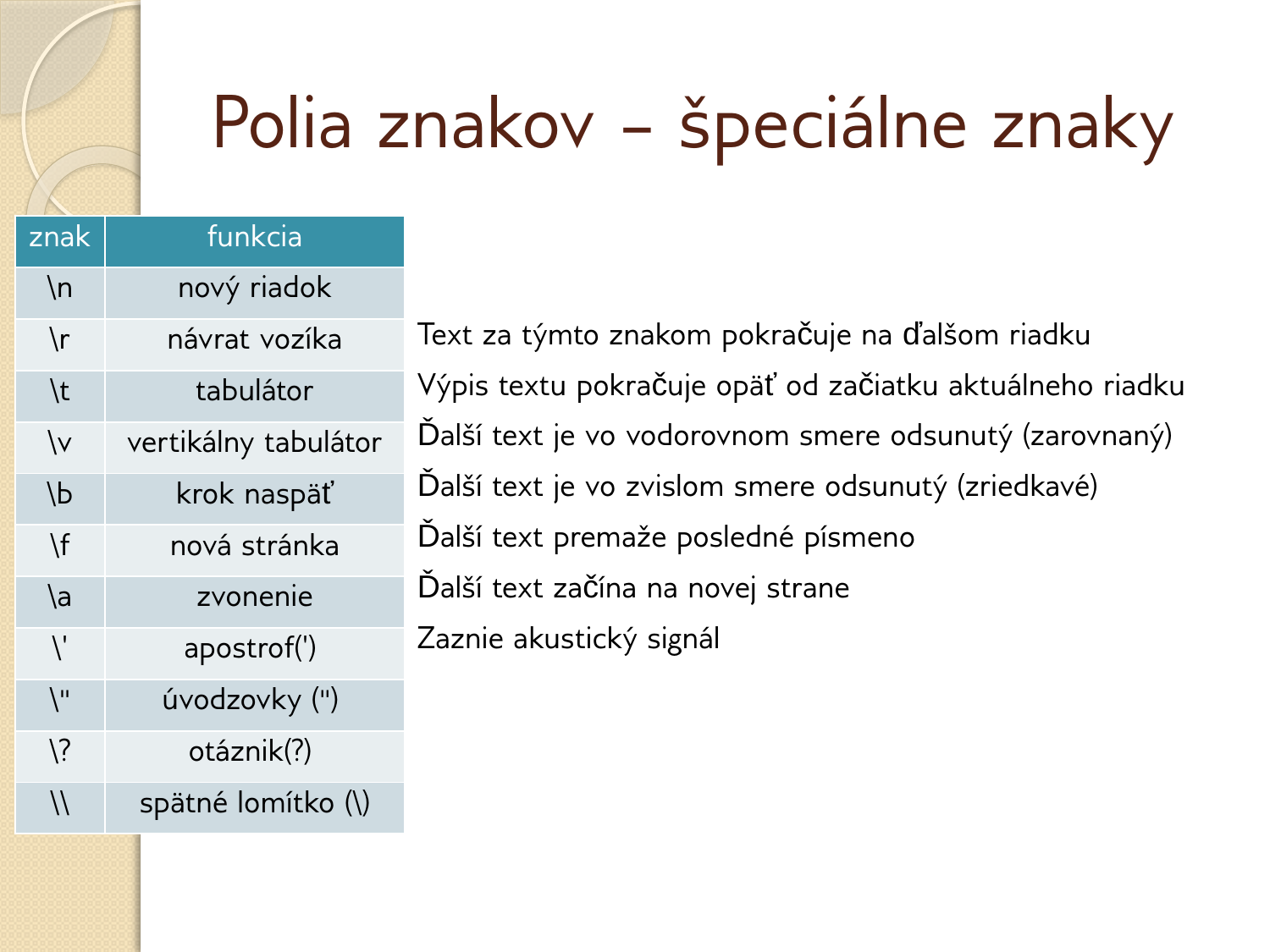

# Polia znakov – špeciálne znaky

| znak | funkcia |
| --- | --- |
| \n | nový riadok |
| \r | návrat vozíka |
| \t | tabulátor |
| \v | vertikálny tabulátor |
| \b | krok naspäť |
| \f | nová stránka |
| \a | zvonenie |
| \' | apostrof(') |
| \" | úvodzovky (") |
| \? | otáznik(?) |
| \\ | spätné lomítko (\) |
Text za týmto znakom pokračuje na ďalšom riadku
Výpis textu pokračuje opäť od začiatku aktuálneho riadku
Ďalší text je vo vodorovnom smere odsunutý (zarovnaný)
Ďalší text je vo zvislom smere odsunutý (zriedkavé)
Ďalší text premaže posledné písmeno
Ďalší text začína na novej strane
Zaznie akustický signál